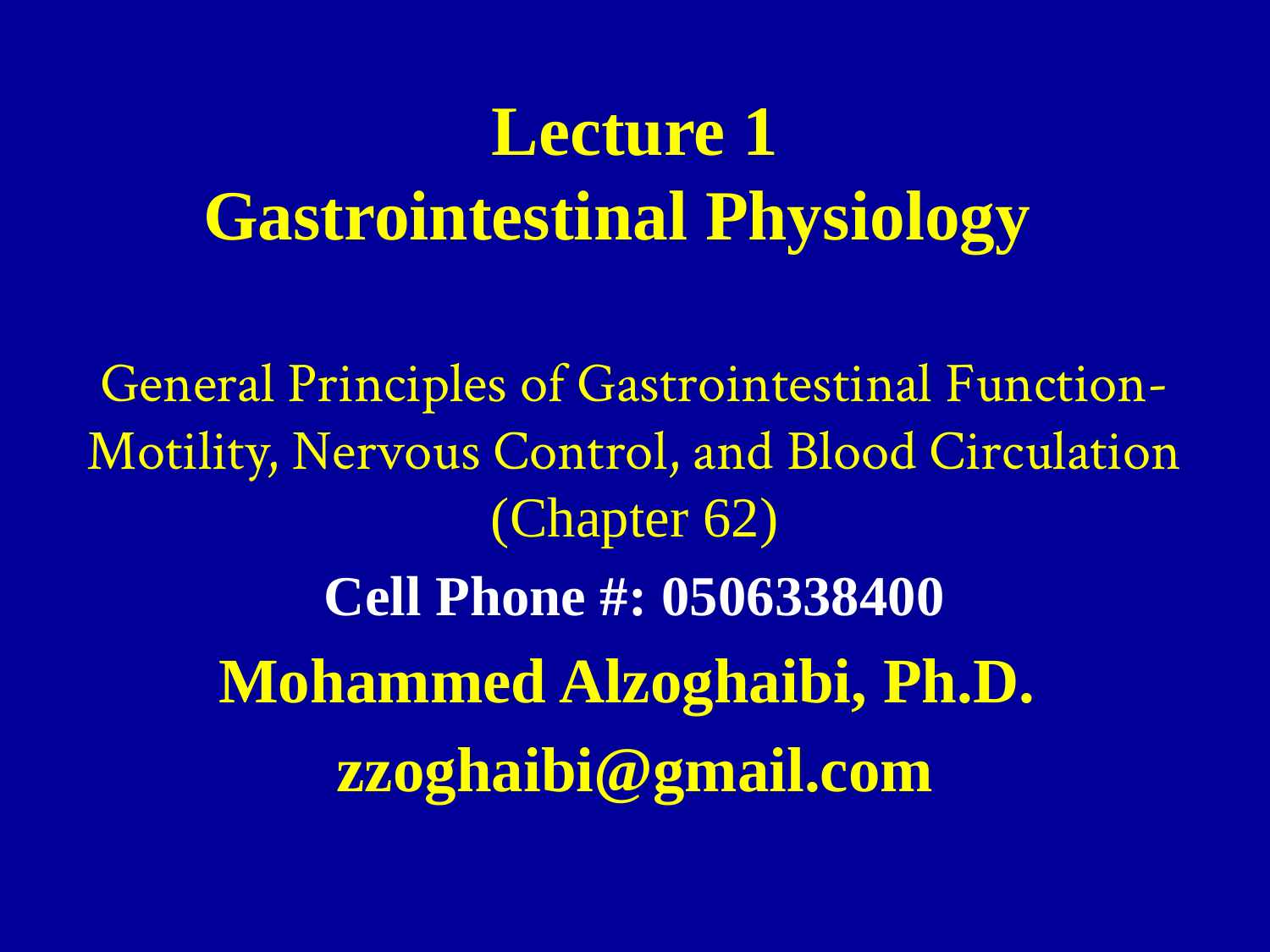

# Lecture 1 Gastrointestinal Physiology
General Principles of Gastrointestinal Function-Motility, Nervous Control, and Blood Circulation
(Chapter 62)
Cell Phone #: 0506338400
Mohammed Alzoghaibi, Ph.D.
zzoghaibi@gmail.com